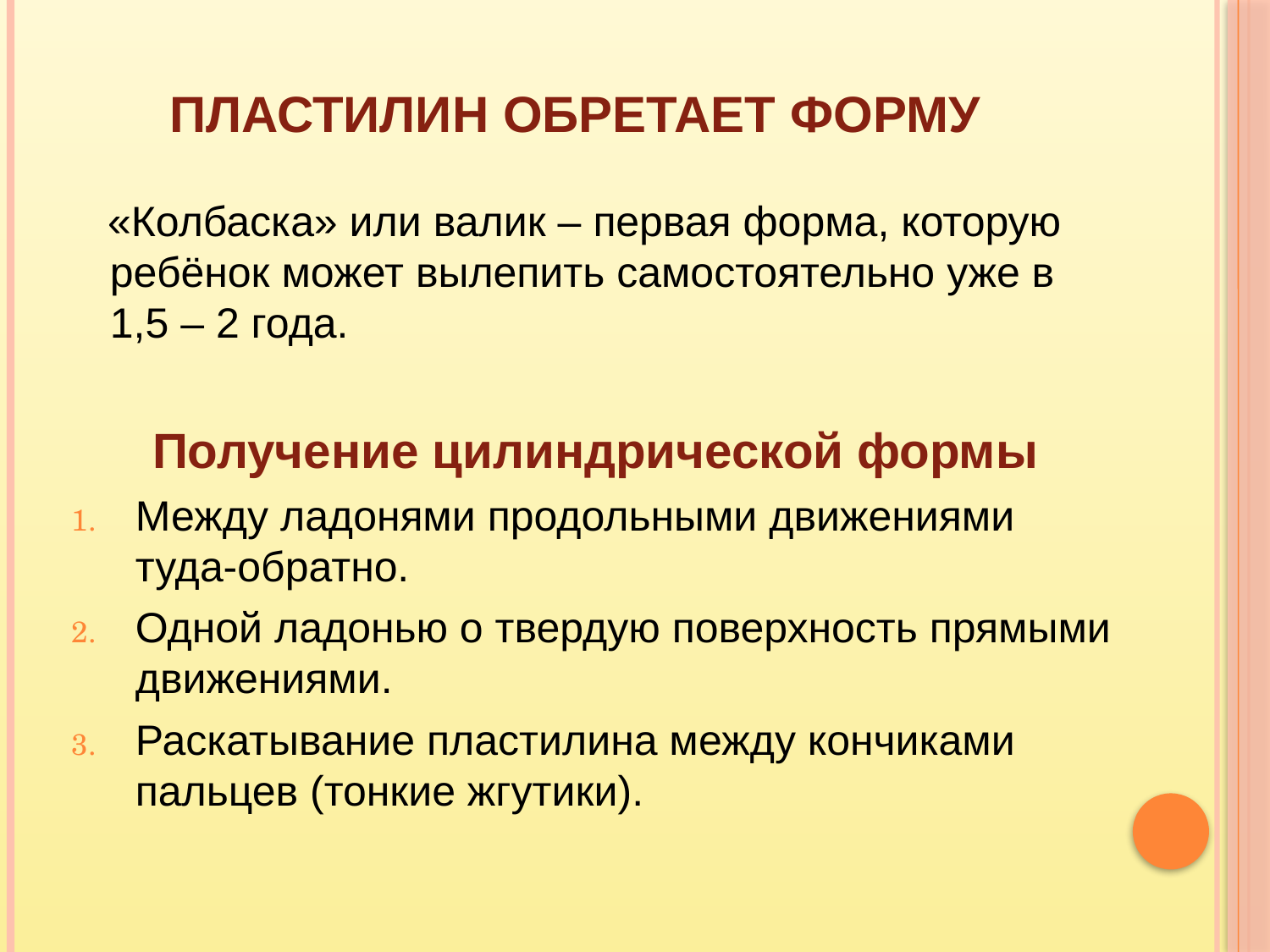

# Пластилин обретает форму
   «Колбаска» или валик – первая форма, которую ребёнок может вылепить самостоятельно уже в 1,5 – 2 года.

Получение цилиндрической формы
Между ладонями продольными движениями туда-обратно.
Одной ладонью о твердую поверхность прямыми движениями.
Раскатывание пластилина между кончиками пальцев (тонкие жгутики).